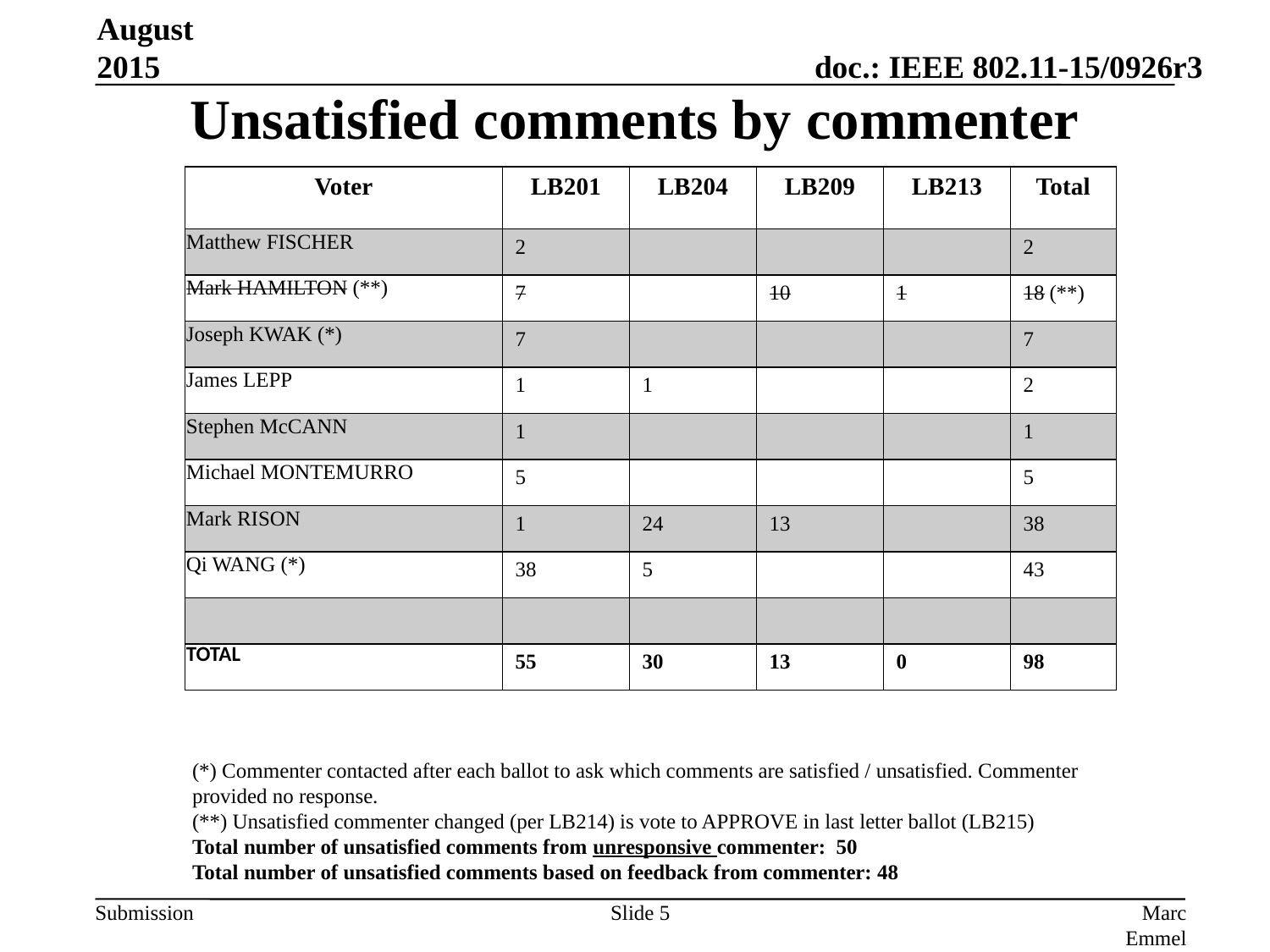

# Unsatisfied comments by commenter
August 2015
| Voter | LB201 | LB204 | LB209 | LB213 | Total |
| --- | --- | --- | --- | --- | --- |
| Matthew FISCHER | 2 |  |  |  | 2 |
| Mark HAMILTON (\*\*) | 7 |  | 10 | 1 | 18 (\*\*) |
| Joseph KWAK (\*) | 7 |  |  |  | 7 |
| James LEPP | 1 | 1 |  |  | 2 |
| Stephen McCANN | 1 |  |  |  | 1 |
| Michael MONTEMURRO | 5 |  |  |  | 5 |
| Mark RISON | 1 | 24 | 13 |  | 38 |
| Qi WANG (\*) | 38 | 5 |  |  | 43 |
|  |  |  |  |  |  |
| TOTAL | 55 | 30 | 13 | 0 | 98 |
(*) Commenter contacted after each ballot to ask which comments are satisfied / unsatisfied. Commenter provided no response.
(**) Unsatisfied commenter changed (per LB214) is vote to APPROVE in last letter ballot (LB215)
Total number of unsatisfied comments from unresponsive commenter:  50
Total number of unsatisfied comments based on feedback from commenter: 48
Slide 5
Marc Emmelmann, SELF